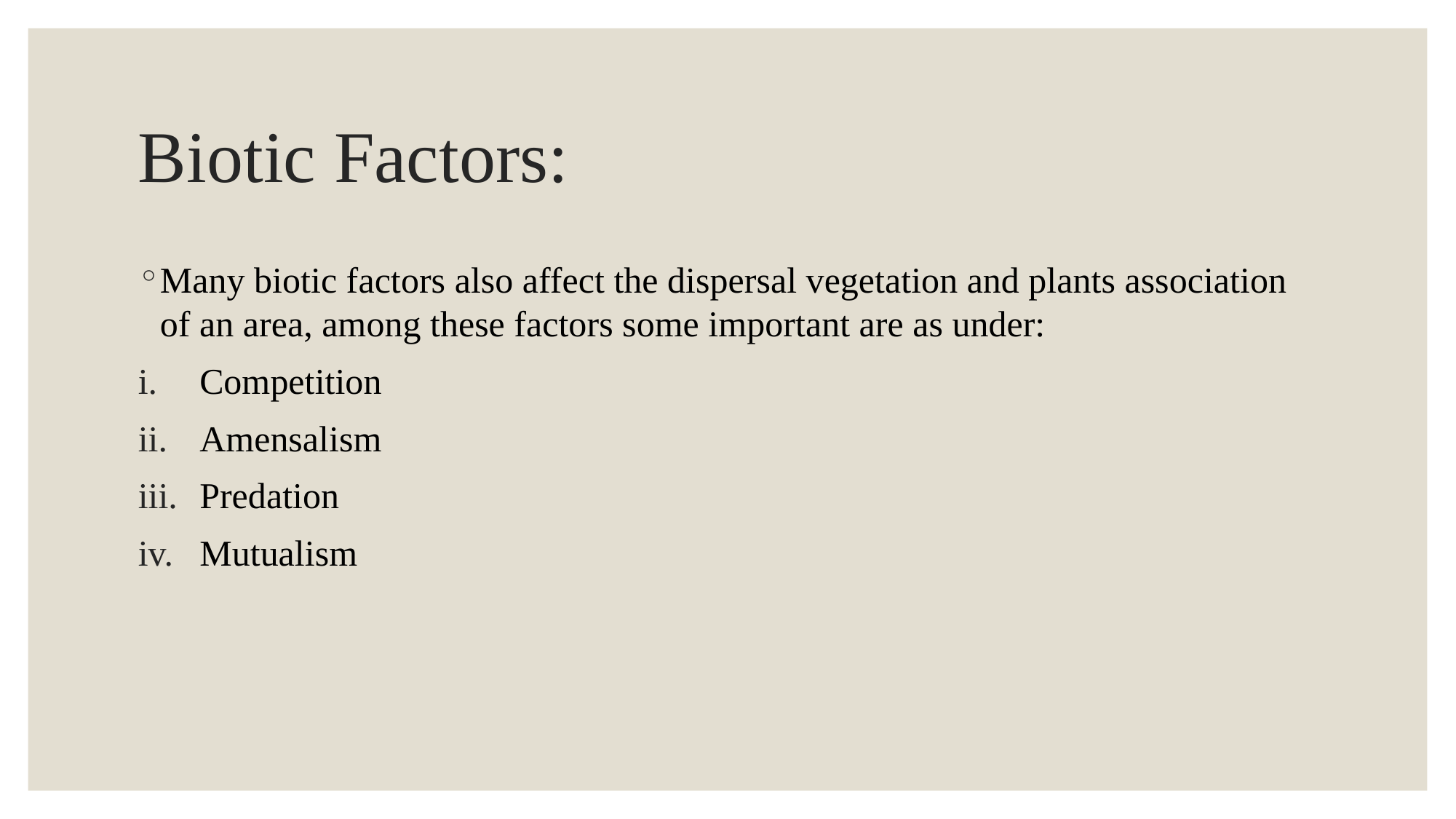

# Biotic Factors:
Many biotic factors also affect the dispersal vegetation and plants association of an area, among these factors some important are as under:
Competition
Amensalism
Predation
Mutualism